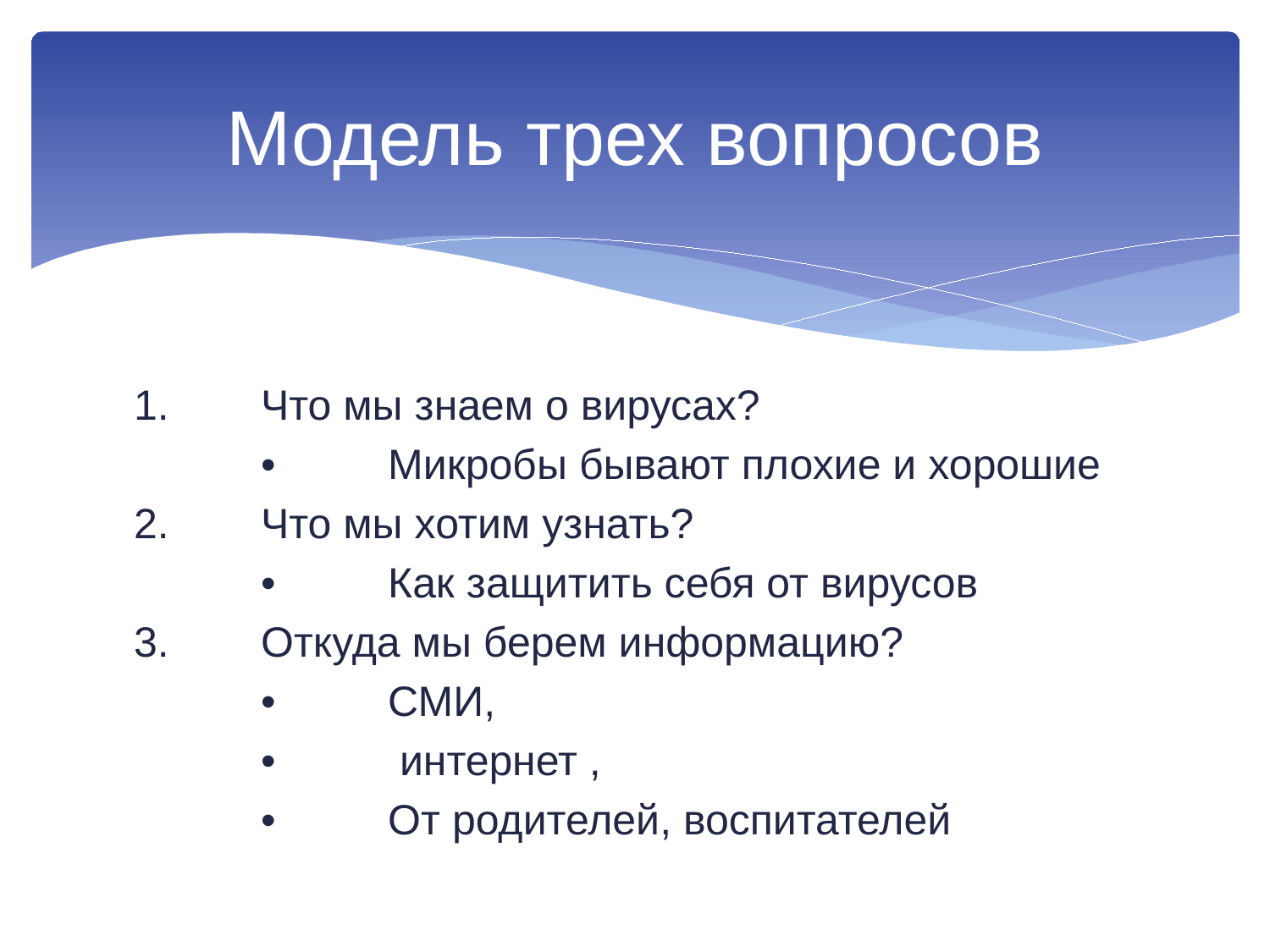

# Модель трех вопросов
1.	Что мы знаем о вирусах?
	•	Микробы бывают плохие и хорошие
2.	Что мы хотим узнать?
	•	Как защитить себя от вирусов
3.	Откуда мы берем информацию?
	•	СМИ,
	•	 интернет ,
	•	От родителей, воспитателей